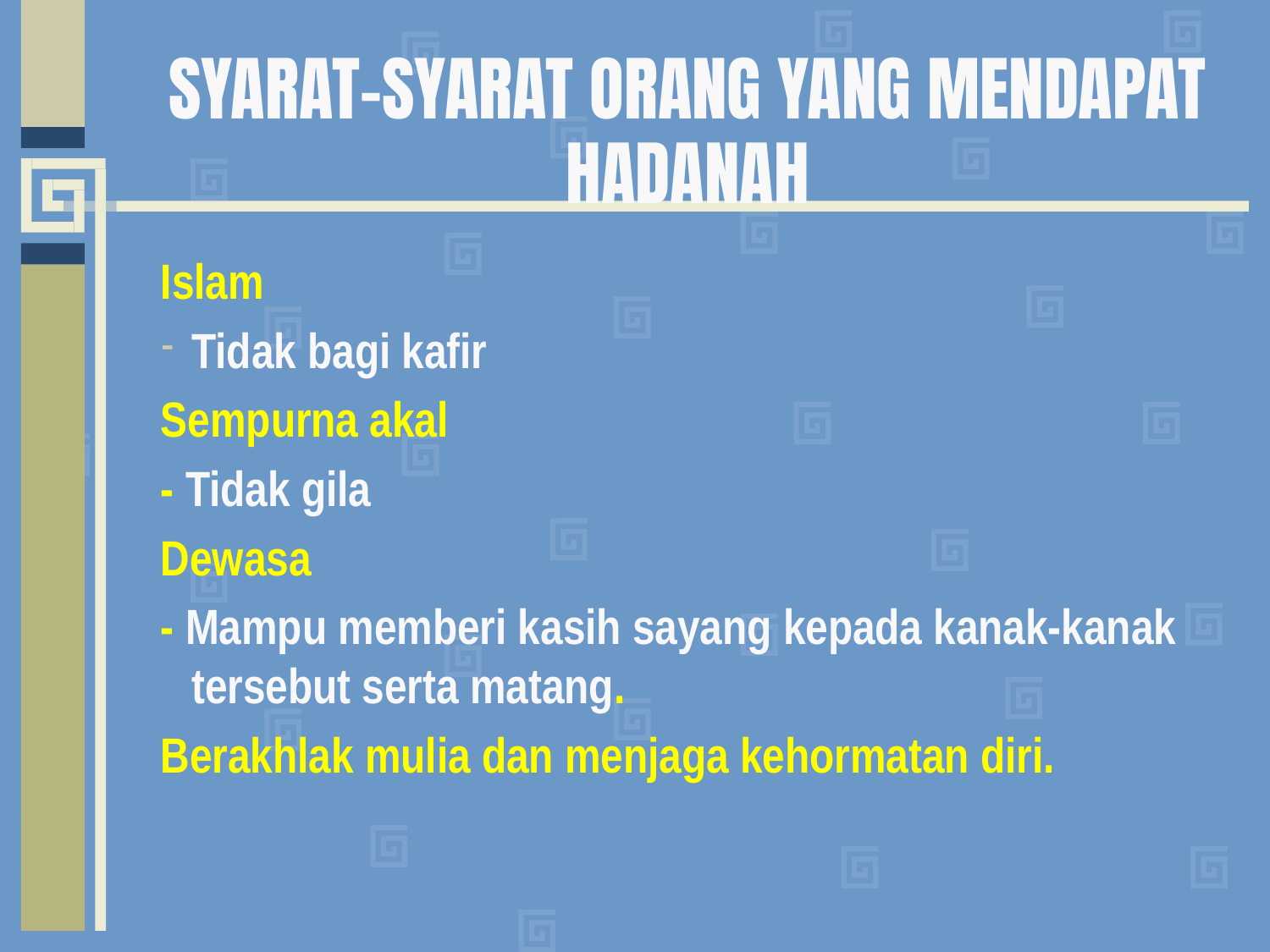

# SYARAT-SYARAT ORANG YANG MENDAPAT HADANAH
Islam
Tidak bagi kafir
Sempurna akal
- Tidak gila
Dewasa
- Mampu memberi kasih sayang kepada kanak-kanak tersebut serta matang.
Berakhlak mulia dan menjaga kehormatan diri.